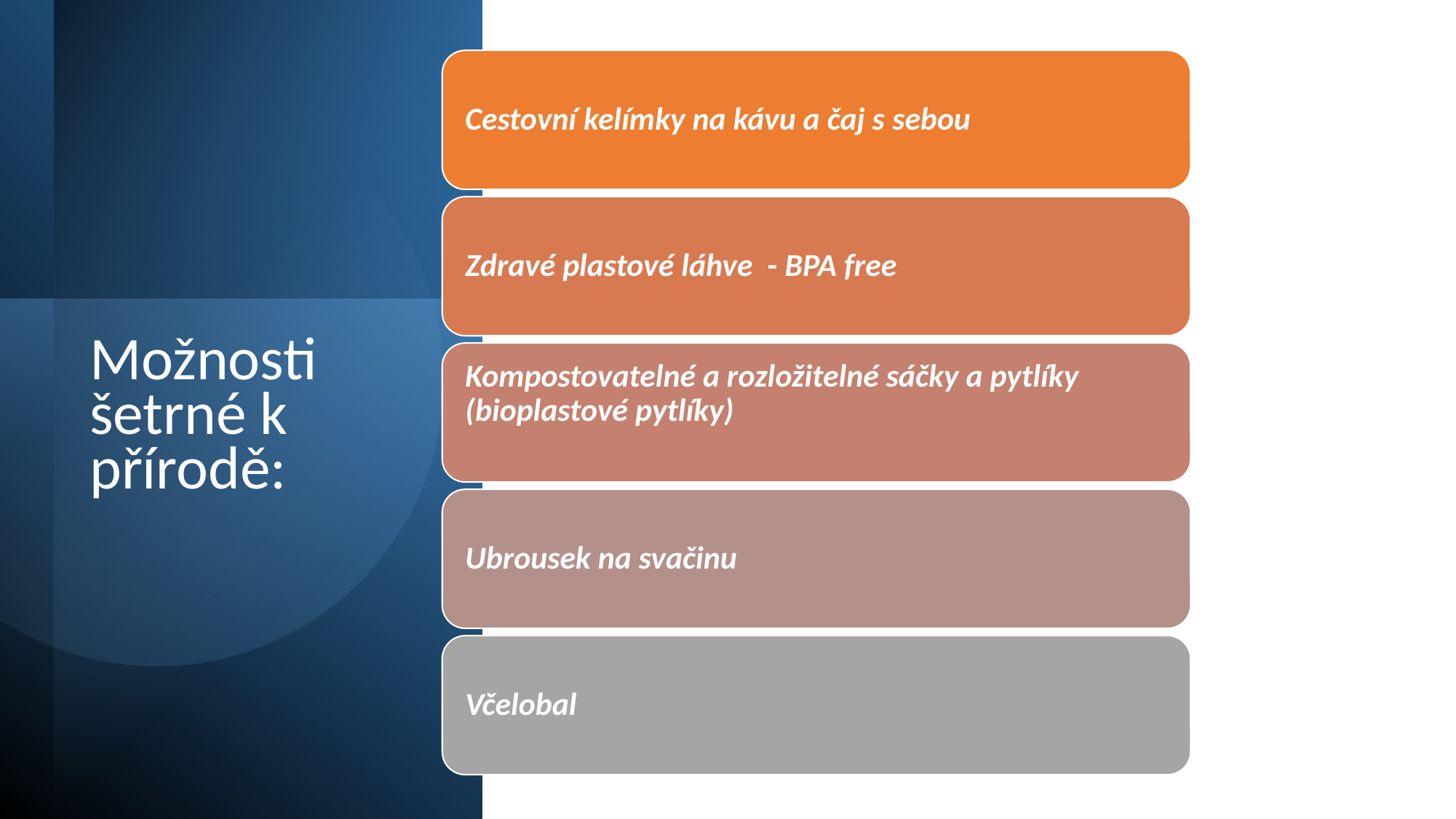

Cestovní kelímky na kávu a čaj s sebou
Zdravé plastové láhve  - BPA free
Kompostovatelné a rozložitelné sáčky a pytlíky (bioplastové pytlíky)
Ubrousek na svačinu
Včelobal

# Možnosti šetrné k přírodě: